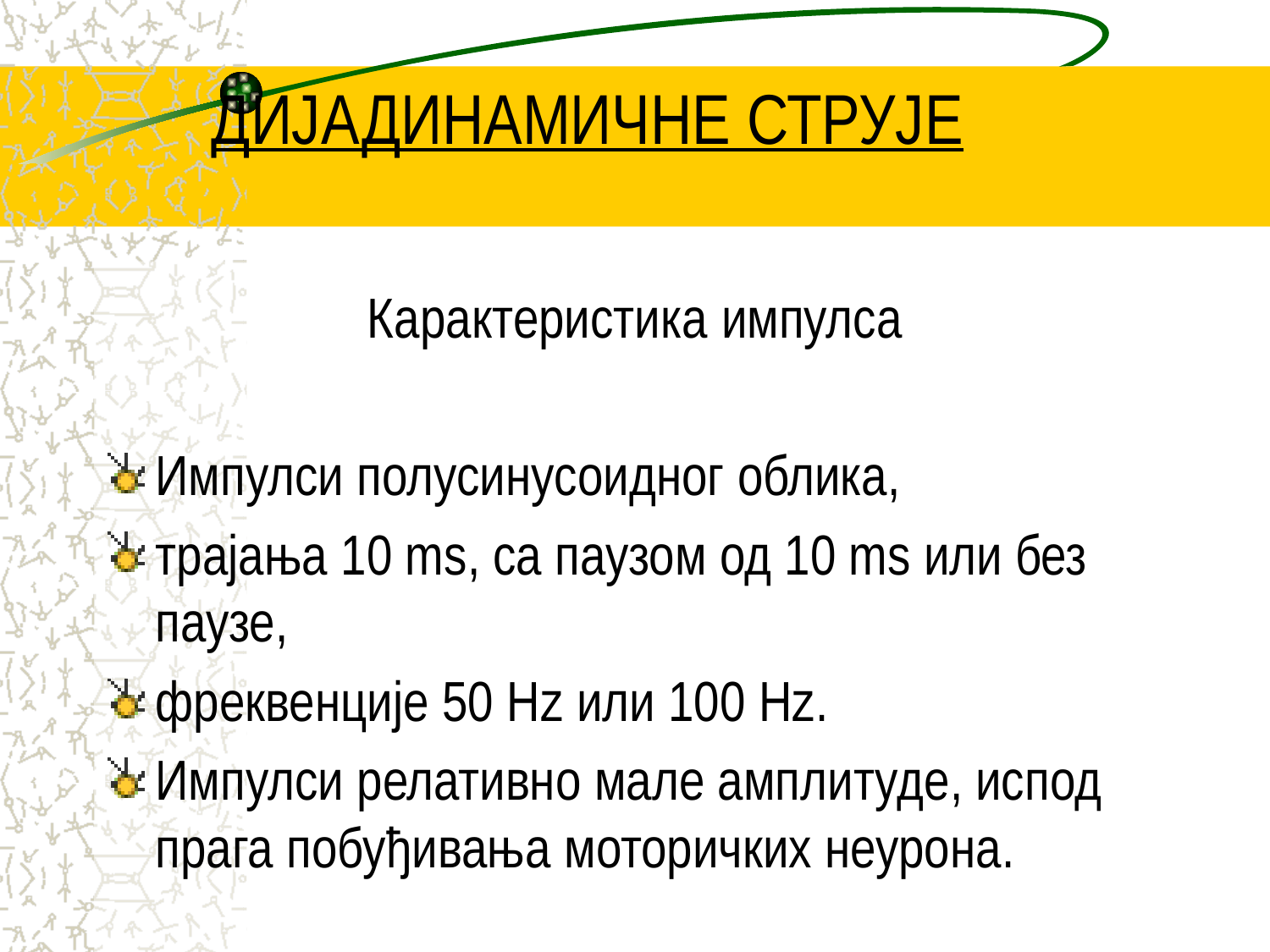

# ДИЈАДИНАМИЧНЕ СТРУЈЕ
Карактеристика импулса

Импулси полусинусоидног облика,
трајања 10 ms, са паузом од 10 ms или без паузе,
фреквенције 50 Hz или 100 Hz.
Импулси релативно мале амплитуде, испод прага побуђивања моторичких неурона.